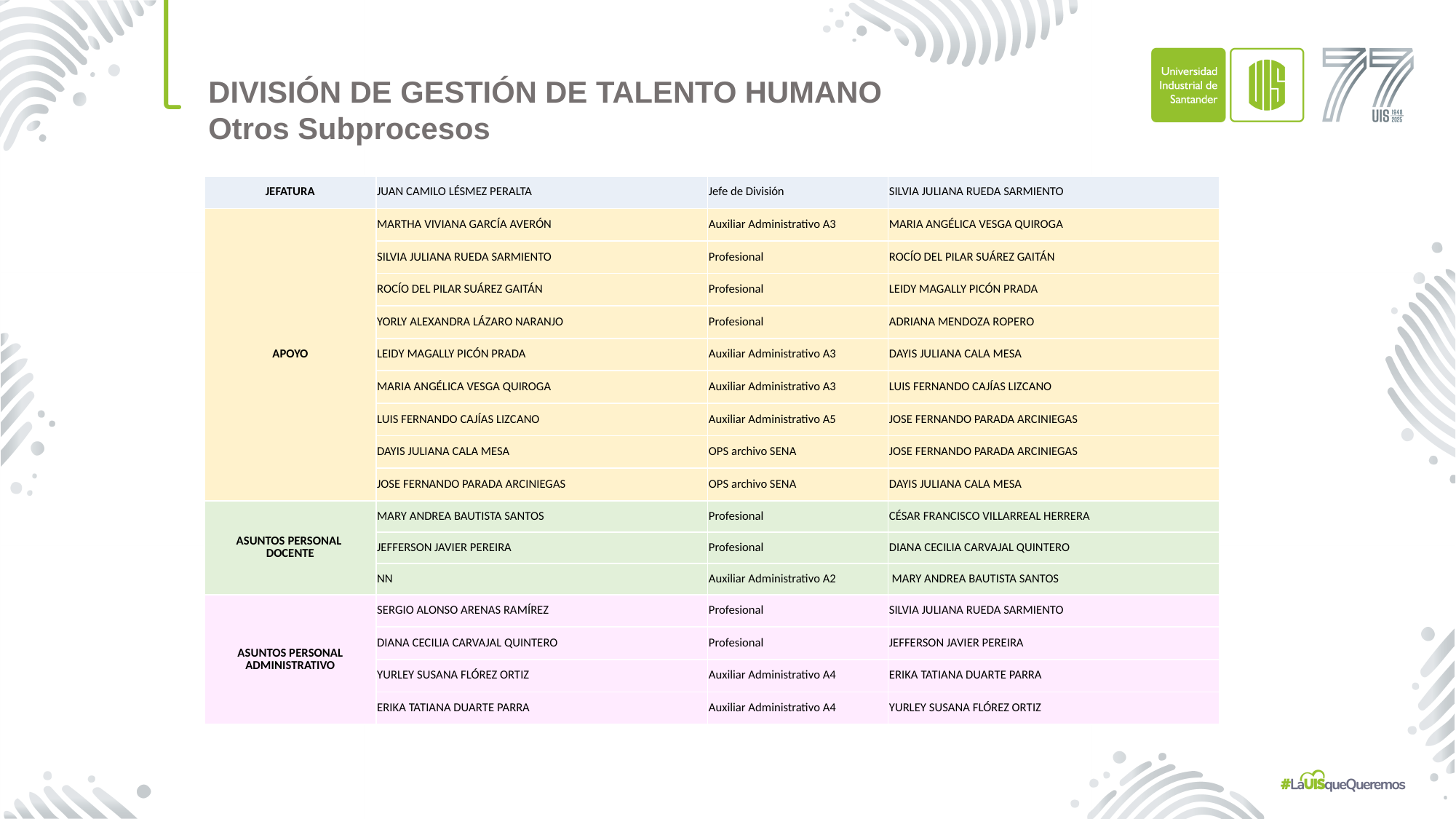

DIVISIÓN DE GESTIÓN DE TALENTO HUMANO
Otros Subprocesos
| JEFATURA | JUAN CAMILO LÉSMEZ PERALTA | Jefe de División | SILVIA JULIANA RUEDA SARMIENTO |
| --- | --- | --- | --- |
| APOYO | MARTHA VIVIANA GARCÍA AVERÓN | Auxiliar Administrativo A3 | MARIA ANGÉLICA VESGA QUIROGA |
|  | SILVIA JULIANA RUEDA SARMIENTO | Profesional | ROCÍO DEL PILAR SUÁREZ GAITÁN |
|  | ROCÍO DEL PILAR SUÁREZ GAITÁN | Profesional | LEIDY MAGALLY PICÓN PRADA |
|  | YORLY ALEXANDRA LÁZARO NARANJO | Profesional | ADRIANA MENDOZA ROPERO |
|  | LEIDY MAGALLY PICÓN PRADA | Auxiliar Administrativo A3 | DAYIS JULIANA CALA MESA |
|  | MARIA ANGÉLICA VESGA QUIROGA | Auxiliar Administrativo A3 | LUIS FERNANDO CAJÍAS LIZCANO |
|  | LUIS FERNANDO CAJÍAS LIZCANO | Auxiliar Administrativo A5 | JOSE FERNANDO PARADA ARCINIEGAS |
|  | DAYIS JULIANA CALA MESA | OPS archivo SENA | JOSE FERNANDO PARADA ARCINIEGAS |
|  | JOSE FERNANDO PARADA ARCINIEGAS | OPS archivo SENA | DAYIS JULIANA CALA MESA |
| ASUNTOS PERSONAL DOCENTE | MARY ANDREA BAUTISTA SANTOS | Profesional | CÉSAR FRANCISCO VILLARREAL HERRERA |
|  | JEFFERSON JAVIER PEREIRA | Profesional | DIANA CECILIA CARVAJAL QUINTERO |
|  | NN | Auxiliar Administrativo A2 | MARY ANDREA BAUTISTA SANTOS |
| ASUNTOS PERSONAL ADMINISTRATIVO | SERGIO ALONSO ARENAS RAMÍREZ | Profesional | SILVIA JULIANA RUEDA SARMIENTO |
|  | DIANA CECILIA CARVAJAL QUINTERO | Profesional | JEFFERSON JAVIER PEREIRA |
|  | YURLEY SUSANA FLÓREZ ORTIZ | Auxiliar Administrativo A4 | ERIKA TATIANA DUARTE PARRA |
|  | ERIKA TATIANA DUARTE PARRA | Auxiliar Administrativo A4 | YURLEY SUSANA FLÓREZ ORTIZ |